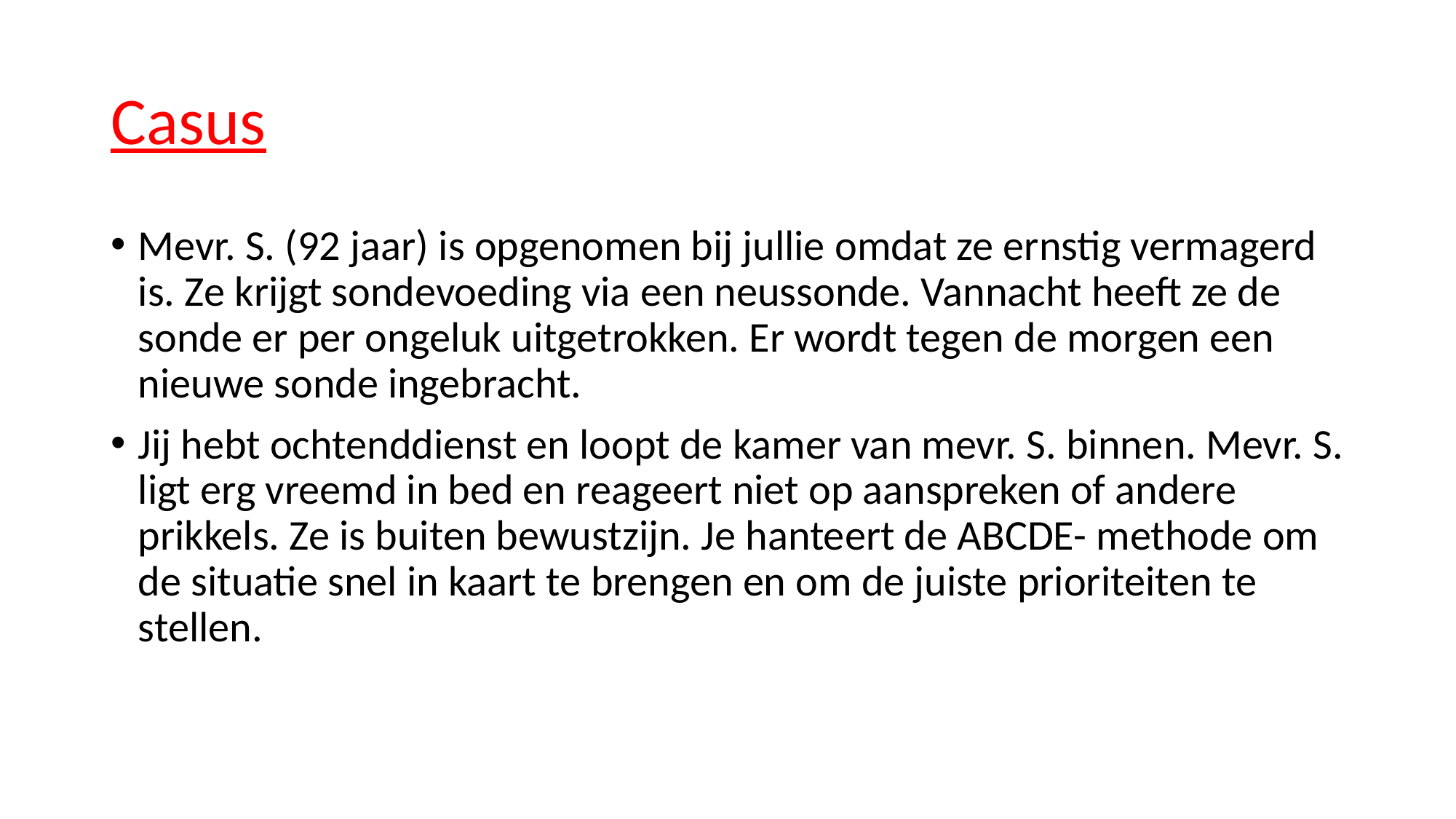

# Casus
Mevr. S. (92 jaar) is opgenomen bij jullie omdat ze ernstig vermagerd is. Ze krijgt sondevoeding via een neussonde. Vannacht heeft ze de sonde er per ongeluk uitgetrokken. Er wordt tegen de morgen een nieuwe sonde ingebracht.
Jij hebt ochtenddienst en loopt de kamer van mevr. S. binnen. Mevr. S. ligt erg vreemd in bed en reageert niet op aanspreken of andere prikkels. Ze is buiten bewustzijn. Je hanteert de ABCDE- methode om de situatie snel in kaart te brengen en om de juiste prioriteiten te stellen.